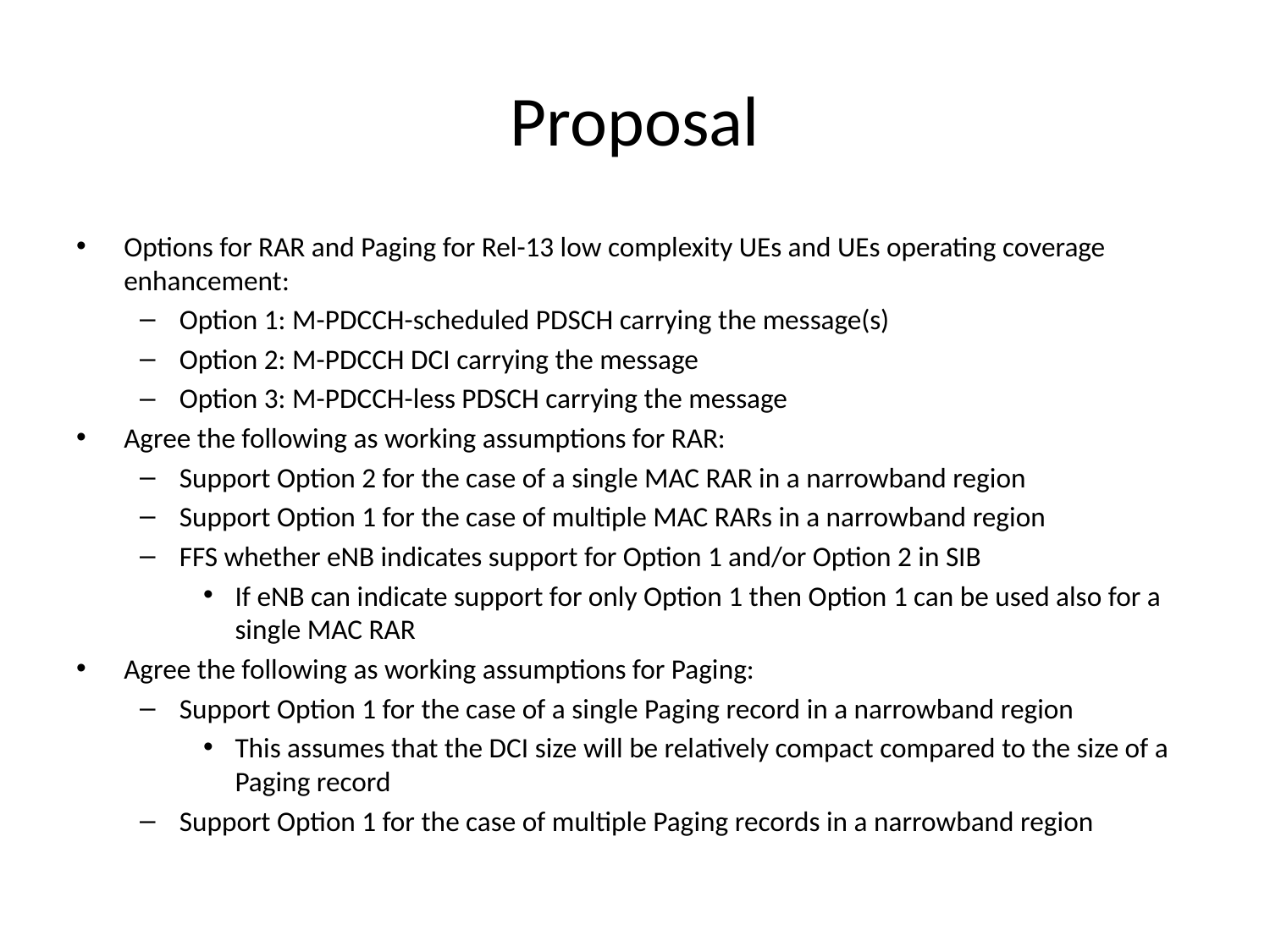

# Proposal
Options for RAR and Paging for Rel-13 low complexity UEs and UEs operating coverage enhancement:
Option 1: M-PDCCH-scheduled PDSCH carrying the message(s)
Option 2: M-PDCCH DCI carrying the message
Option 3: M-PDCCH-less PDSCH carrying the message
Agree the following as working assumptions for RAR:
Support Option 2 for the case of a single MAC RAR in a narrowband region
Support Option 1 for the case of multiple MAC RARs in a narrowband region
FFS whether eNB indicates support for Option 1 and/or Option 2 in SIB
If eNB can indicate support for only Option 1 then Option 1 can be used also for a single MAC RAR
Agree the following as working assumptions for Paging:
Support Option 1 for the case of a single Paging record in a narrowband region
This assumes that the DCI size will be relatively compact compared to the size of a Paging record
Support Option 1 for the case of multiple Paging records in a narrowband region